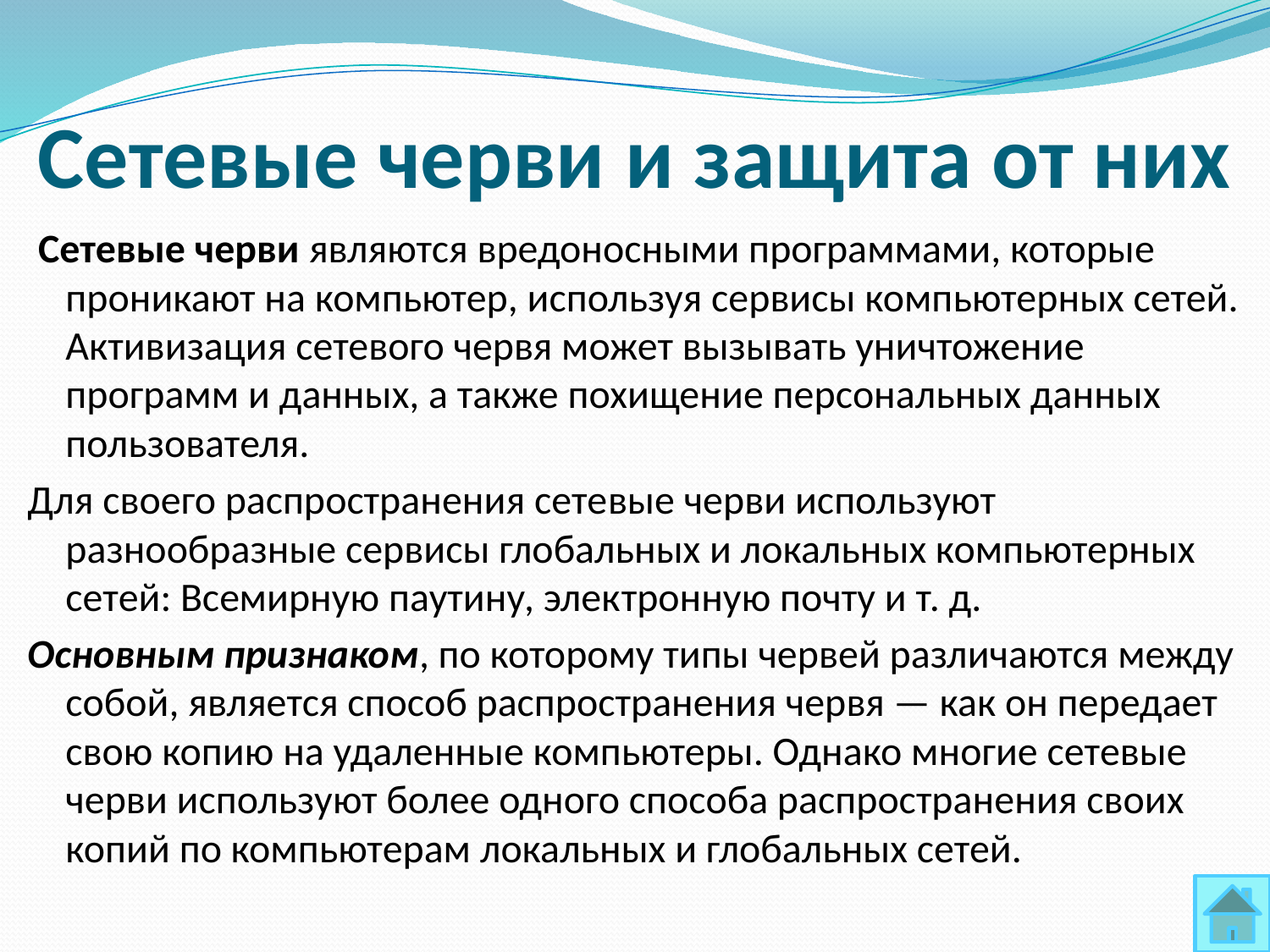

# Сетевые черви и защита от них
 Сетевые черви являются вредоносными программами, которые проникают на компьютер, используя сервисы компьютерных сетей. Активизация сетевого червя может вызывать уничтожение программ и данных, а также похищение персональных данных пользователя.
Для своего распространения сете­вые черви используют разнообразные сервисы глобальных и локальных компьютерных сетей: Всемирную паутину, элек­тронную почту и т. д.
Основным признаком, по которому типы червей различаются между собой, является способ распространения червя — как он передает свою копию на удаленные компьютеры. Однако многие сетевые черви используют более одного способа распространения своих копий по компьютерам локальных и глобальных сетей.